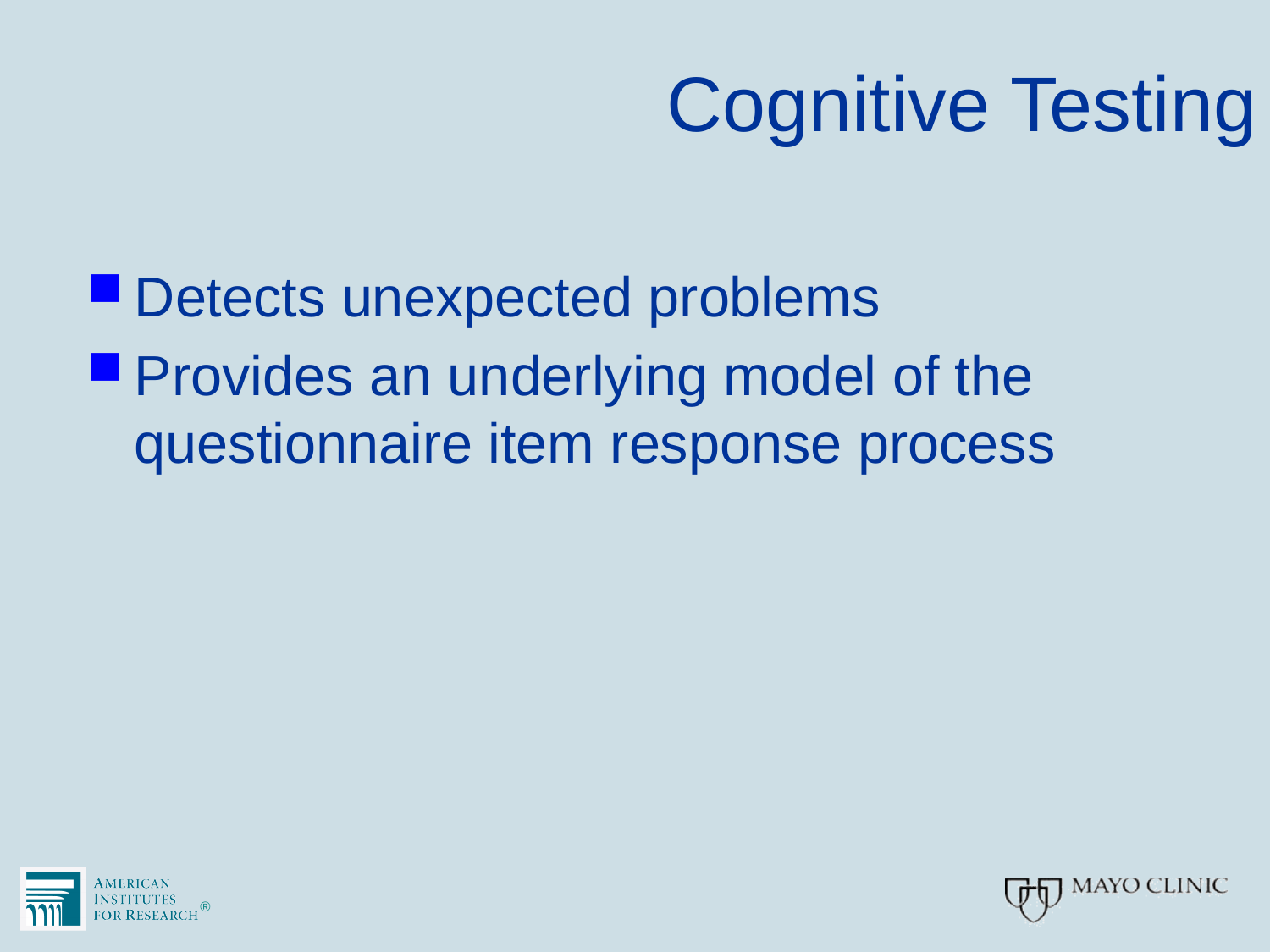

# Cognitive Testing
Detects unexpected problems
Provides an underlying model of the questionnaire item response process